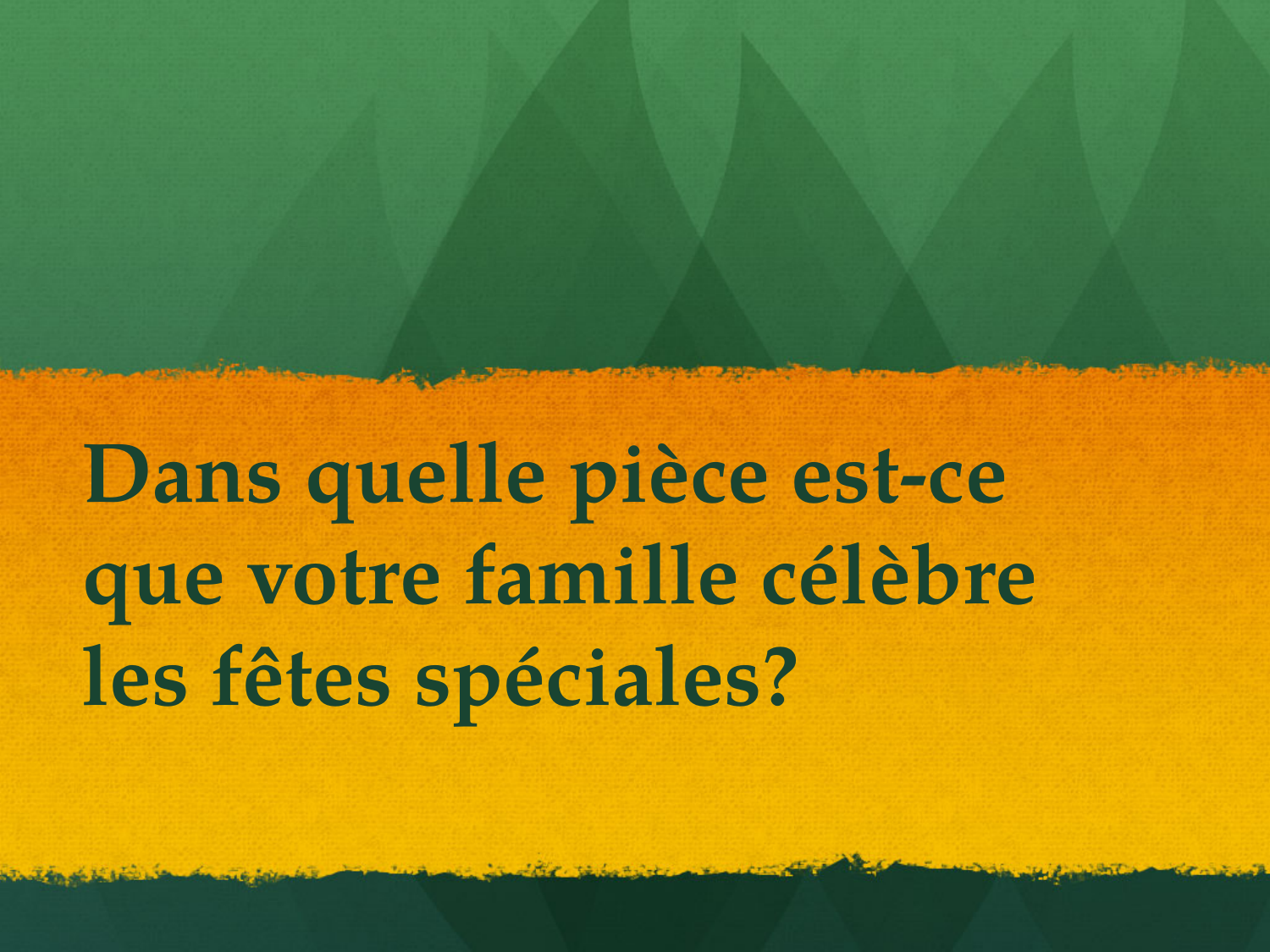

# Dans quelle pièce est-ce que votre famille célèbre les fêtes spéciales?